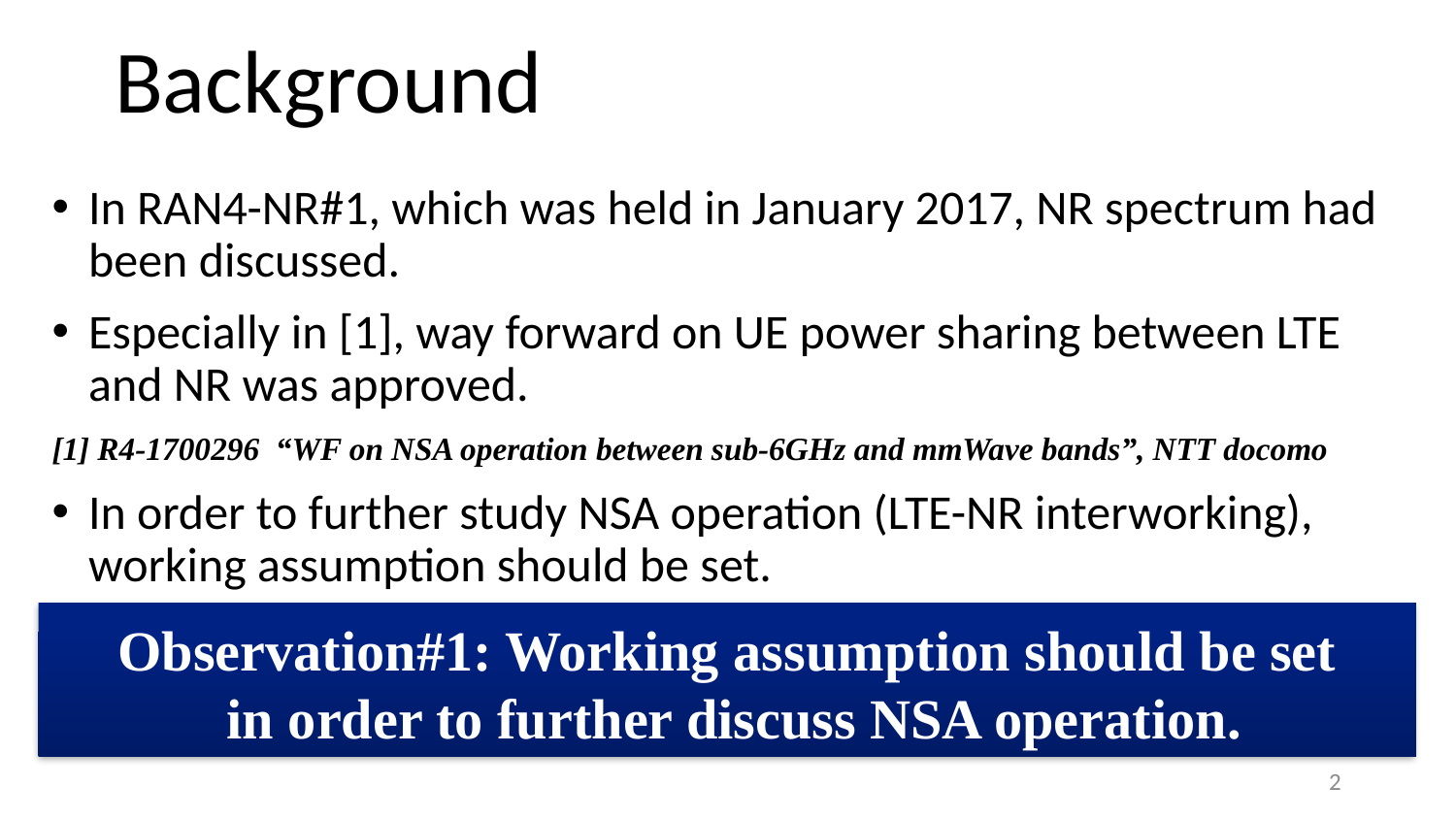

# Background
In RAN4-NR#1, which was held in January 2017, NR spectrum had been discussed.
Especially in [1], way forward on UE power sharing between LTE and NR was approved.
[1] R4-1700296  “WF on NSA operation between sub-6GHz and mmWave bands”, NTT docomo
In order to further study NSA operation (LTE-NR interworking), working assumption should be set.
Observation#1: Working assumption should be set
 in order to further discuss NSA operation.
2